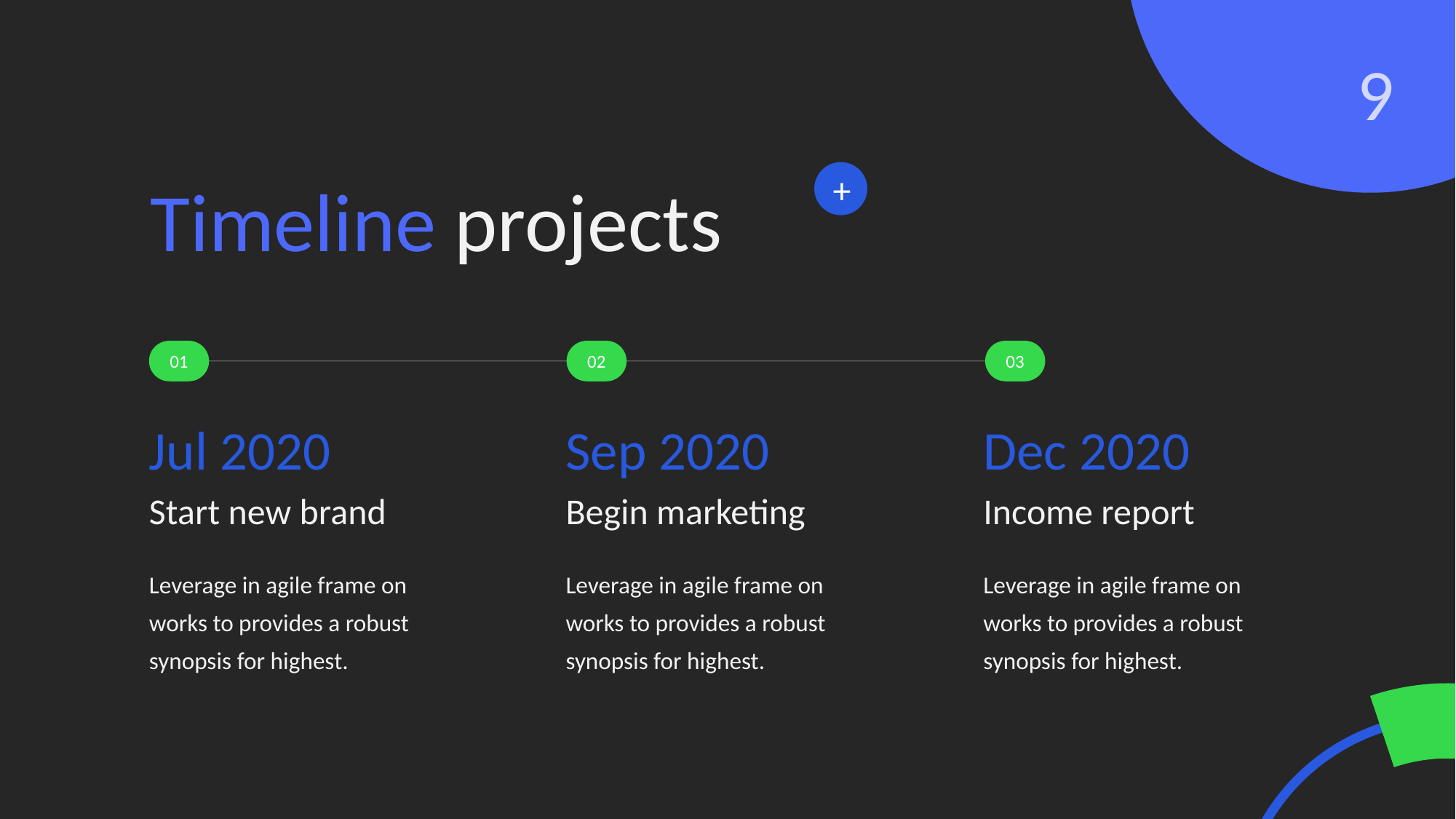

9
+
Timeline projects
01
02
03
Jul 2020
Sep 2020
Dec 2020
Start new brand
Begin marketing
Income report
Leverage in agile frame on works to provides a robust synopsis for highest.
Leverage in agile frame on works to provides a robust synopsis for highest.
Leverage in agile frame on works to provides a robust synopsis for highest.